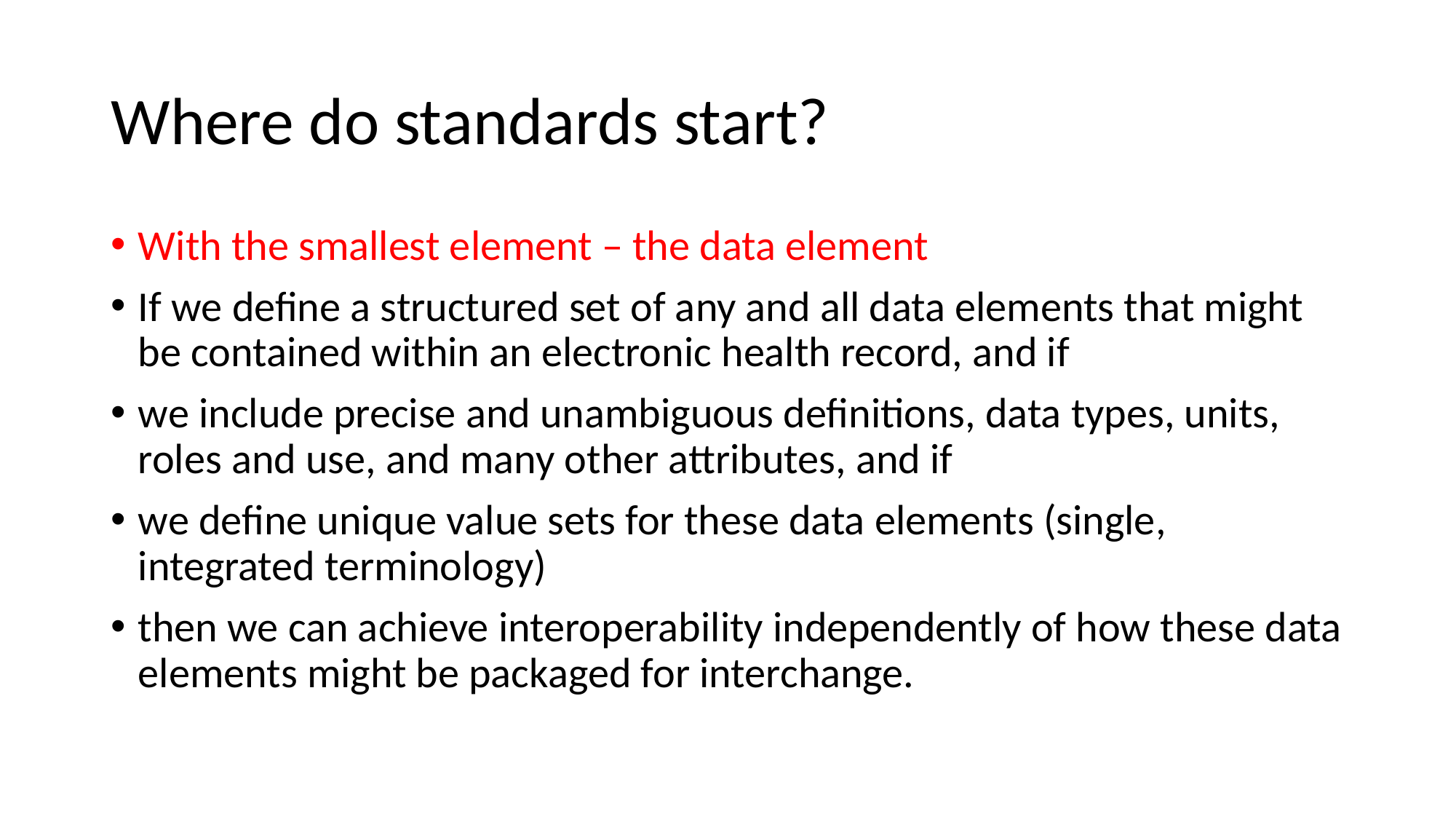

# Where do standards start?
With the smallest element – the data element
If we define a structured set of any and all data elements that might be contained within an electronic health record, and if
we include precise and unambiguous definitions, data types, units, roles and use, and many other attributes, and if
we define unique value sets for these data elements (single, integrated terminology)
then we can achieve interoperability independently of how these data elements might be packaged for interchange.